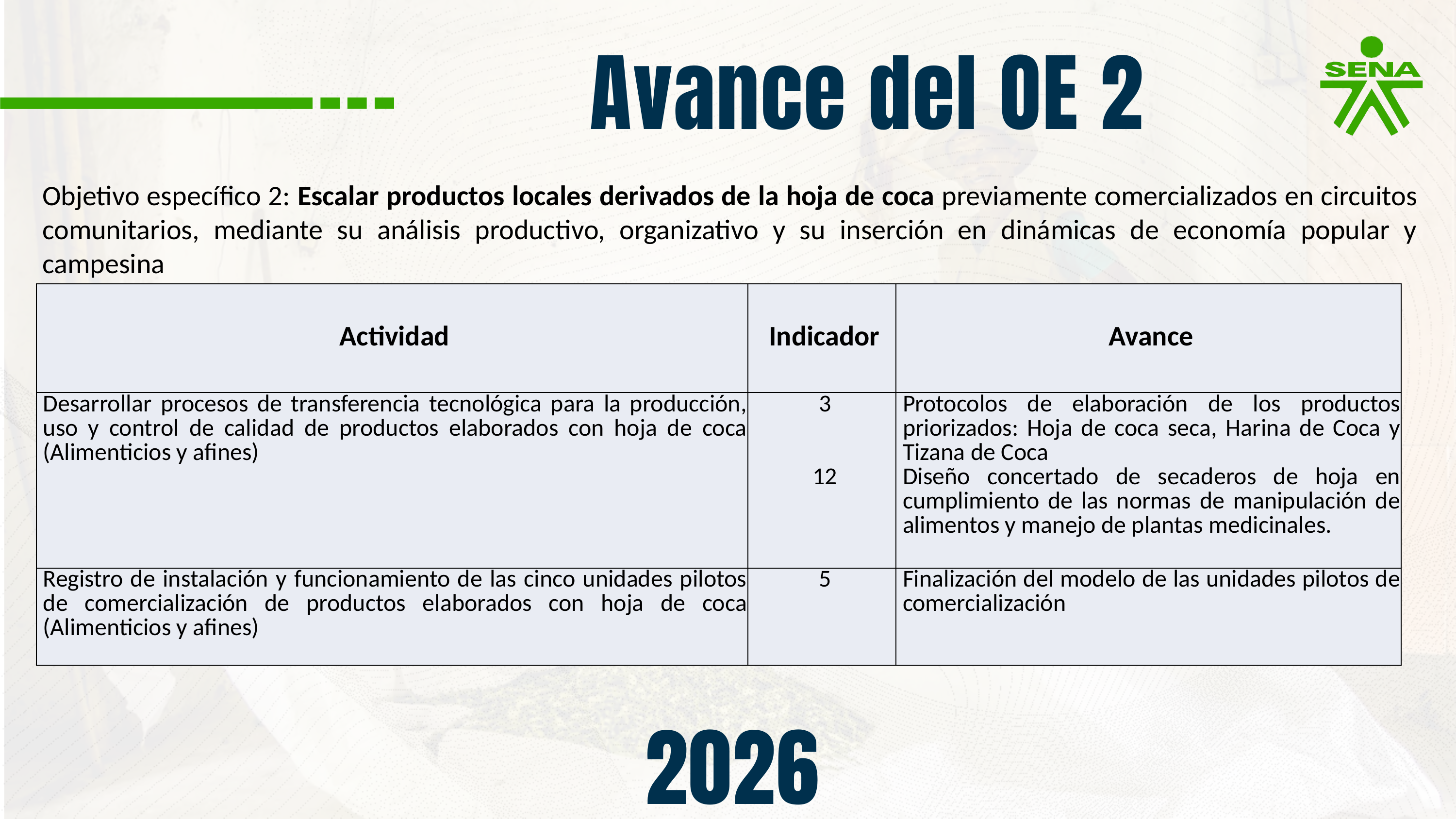

Avance del OE 2

Objetivo específico 2: Escalar productos locales derivados de la hoja de coca previamente comercializados en circuitos comunitarios, mediante su análisis productivo, organizativo y su inserción en dinámicas de economía popular y campesina

| Actividad | Indicador | Avance |
| --- | --- | --- |
| Desarrollar procesos de transferencia tecnológica para la producción, uso y control de calidad de productos elaborados con hoja de coca (Alimenticios y afines) | 3 12 | Protocolos de elaboración de los productos priorizados: Hoja de coca seca, Harina de Coca y Tizana de Coca Diseño concertado de secaderos de hoja en cumplimiento de las normas de manipulación de alimentos y manejo de plantas medicinales. |
| Registro de instalación y funcionamiento de las cinco unidades pilotos de comercialización de productos elaborados con hoja de coca (Alimenticios y afines) | 5 | Finalización del modelo de las unidades pilotos de comercialización |
2026